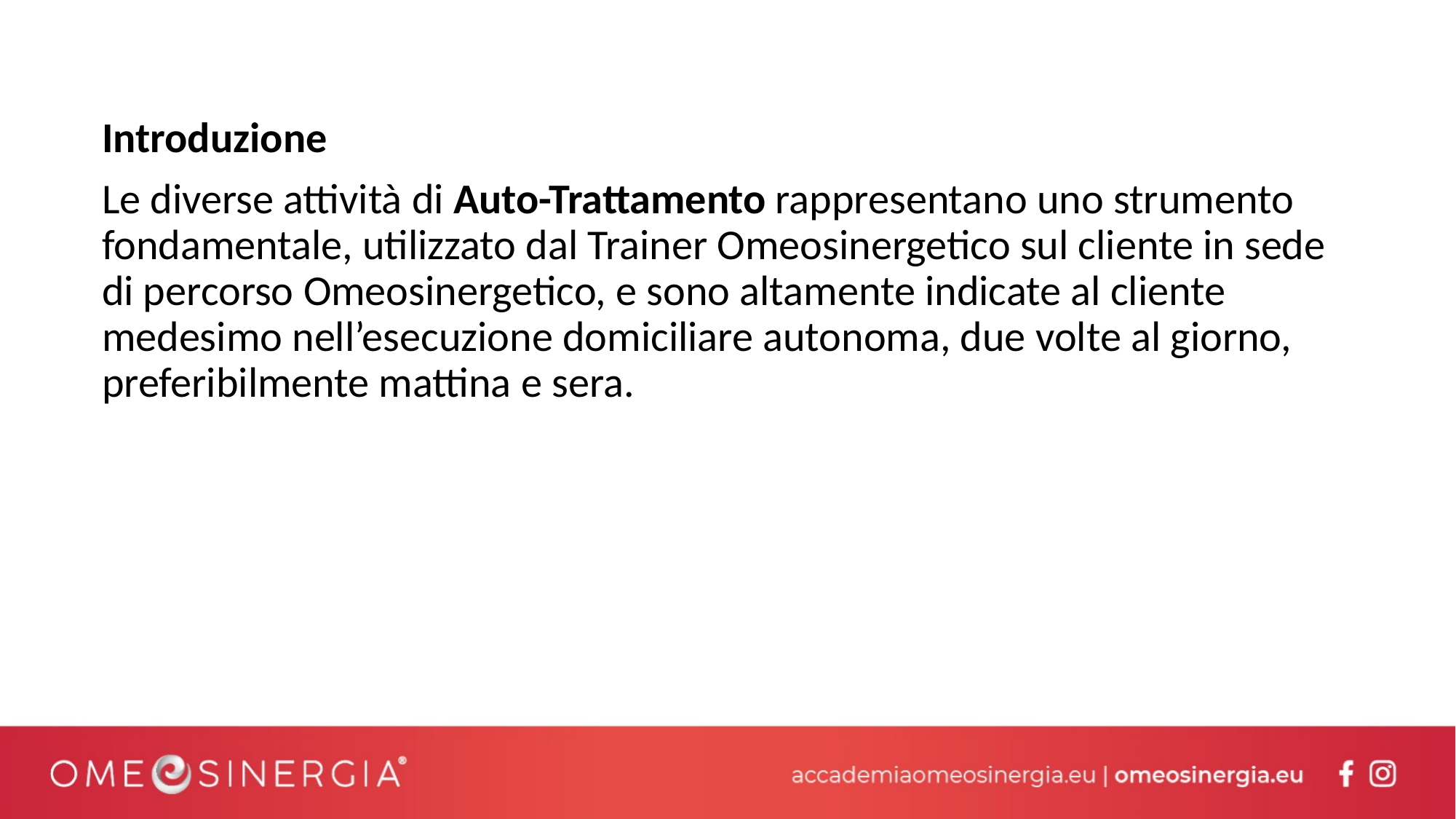

Introduzione
Le diverse attività di Auto-Trattamento rappresentano uno strumento fondamentale, utilizzato dal Trainer Omeosinergetico sul cliente in sede di percorso Omeosinergetico, e sono altamente indicate al cliente medesimo nell’esecuzione domiciliare autonoma, due volte al giorno, preferibilmente mattina e sera.